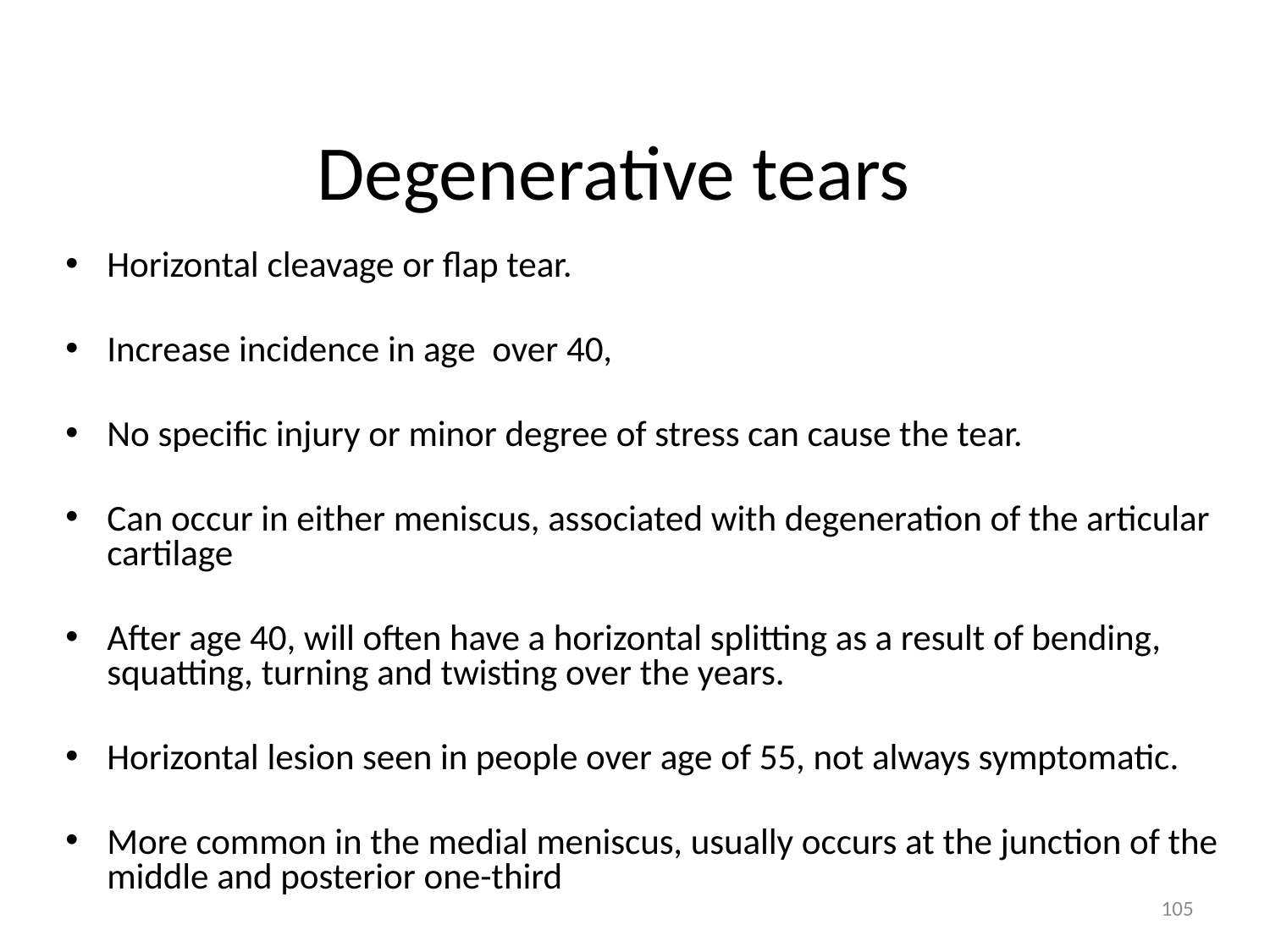

# Degenerative tears
Horizontal cleavage or flap tear.

Increase incidence in age  over 40,

No specific injury or minor degree of stress can cause the tear.

Can occur in either meniscus, associated with degeneration of the articular cartilage

After age 40, will often have a horizontal splitting as a result of bending, squatting, turning and twisting over the years.

Horizontal lesion seen in people over age of 55, not always symptomatic.

More common in the medial meniscus, usually occurs at the junction of the middle and posterior one-third

105